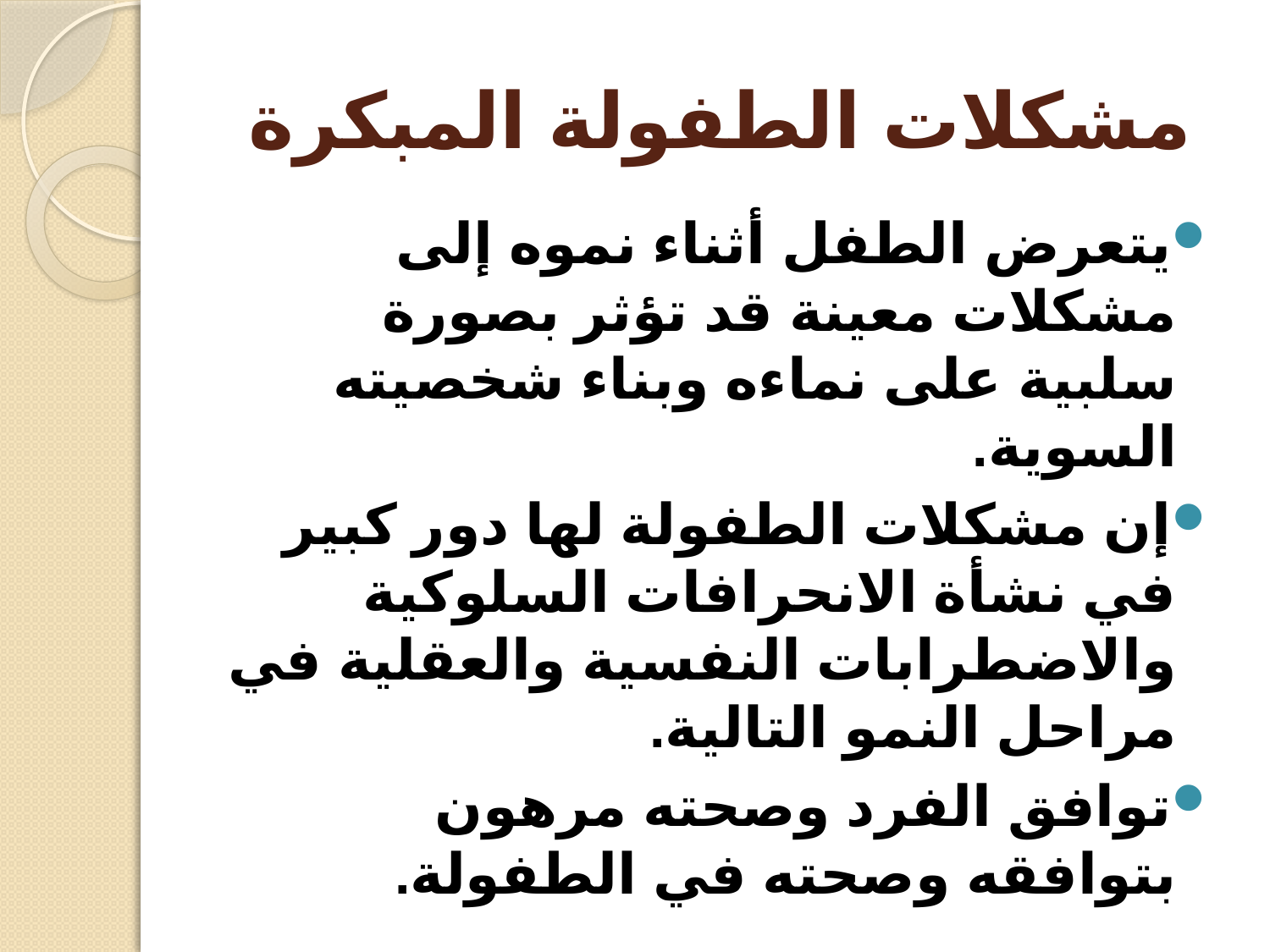

# مشكلات الطفولة المبكرة
يتعرض الطفل أثناء نموه إلى مشكلات معينة قد تؤثر بصورة سلبية على نماءه وبناء شخصيته السوية.
إن مشكلات الطفولة لها دور كبير في نشأة الانحرافات السلوكية والاضطرابات النفسية والعقلية في مراحل النمو التالية.
توافق الفرد وصحته مرهون بتوافقه وصحته في الطفولة.